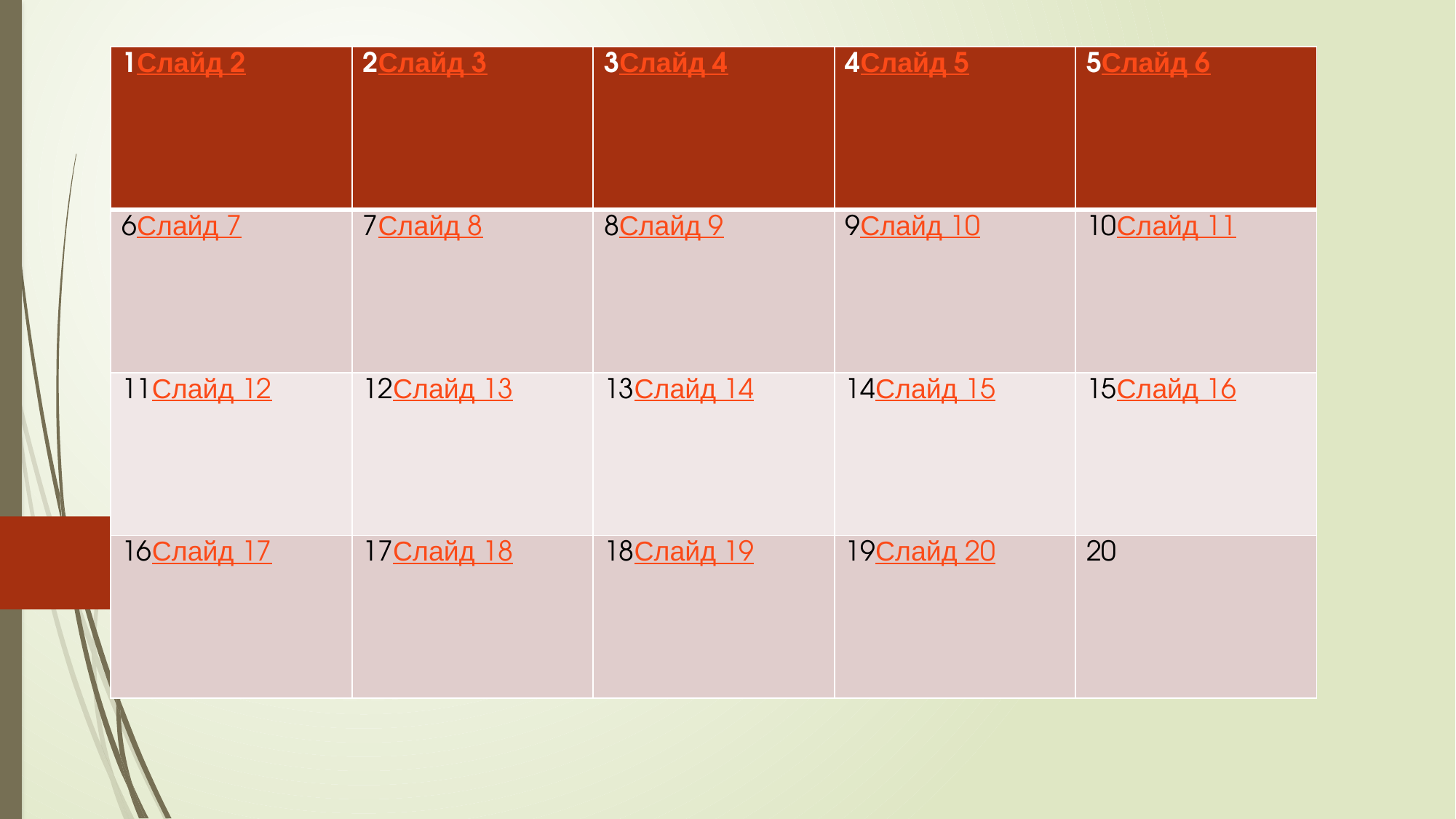

| 1Слайд 2 | 2Слайд 3 | 3Слайд 4 | 4Слайд 5 | 5Слайд 6 |
| --- | --- | --- | --- | --- |
| 6Слайд 7 | 7Слайд 8 | 8Слайд 9 | 9Слайд 10 | 10Слайд 11 |
| 11Слайд 12 | 12Слайд 13 | 13Слайд 14 | 14Слайд 15 | 15Слайд 16 |
| 16Слайд 17 | 17Слайд 18 | 18Слайд 19 | 19Слайд 20 | 20 |
#